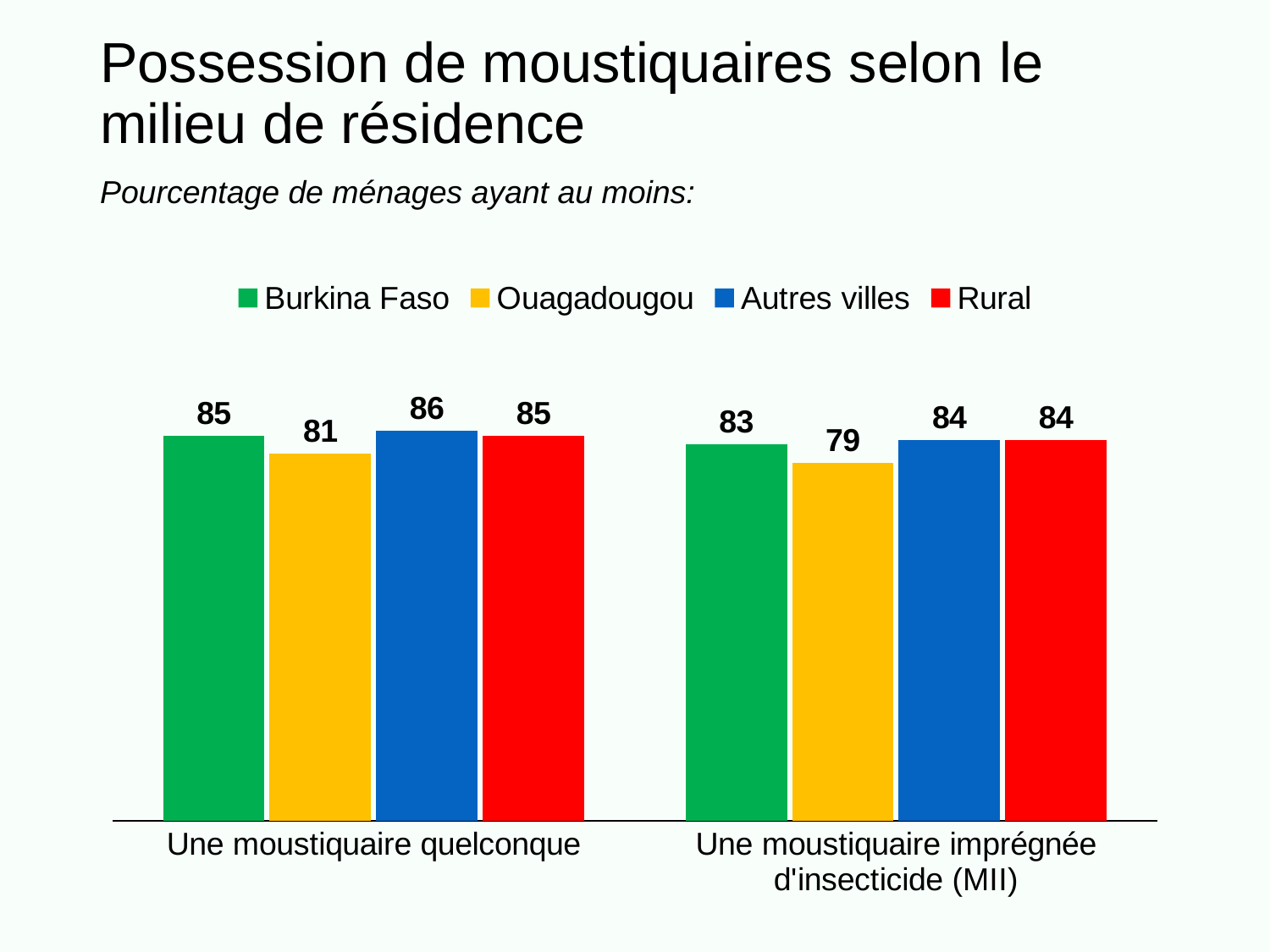

# Possession de moustiquaires selon le milieu de résidence
Pourcentage de ménages ayant au moins:

### Chart

| Category | Burkina Faso | Ouagadougou | Autres villes | Rural |
|---|---|---|---|---|
| Une moustiquaire quelconque | 85.0 | 81.0 | 86.0 | 85.0 |
| Une moustiquaire imprégnée d'insecticide (MII) | 83.0 | 79.0 | 84.0 | 84.0 |